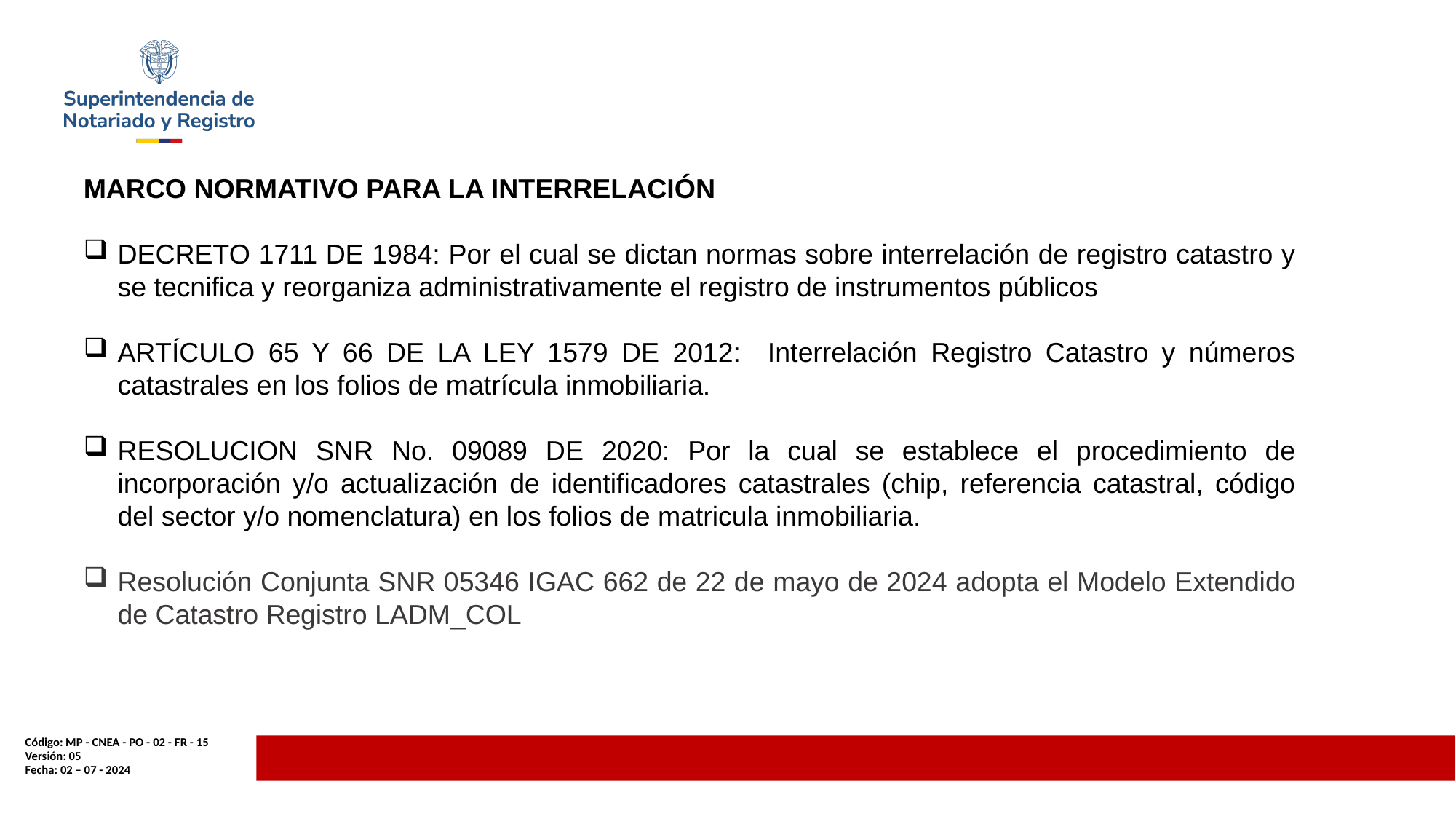

MARCO NORMATIVO PARA LA INTERRELACIÓN

DECRETO 1711 DE 1984: Por el cual se dictan normas sobre interrelación de registro catastro y se tecnifica y reorganiza administrativamente el registro de instrumentos públicos

ARTÍCULO 65 Y 66 DE LA LEY 1579 DE 2012:  Interrelación Registro Catastro y números catastrales en los folios de matrícula inmobiliaria.

RESOLUCION SNR No. 09089 DE 2020: Por la cual se establece el procedimiento de incorporación y/o actualización de identificadores catastrales (chip, referencia catastral, código del sector y/o nomenclatura) en los folios de matricula inmobiliaria.

Resolución Conjunta SNR 05346 IGAC 662 de 22 de mayo de 2024 adopta el Modelo Extendido de Catastro Registro LADM_COL